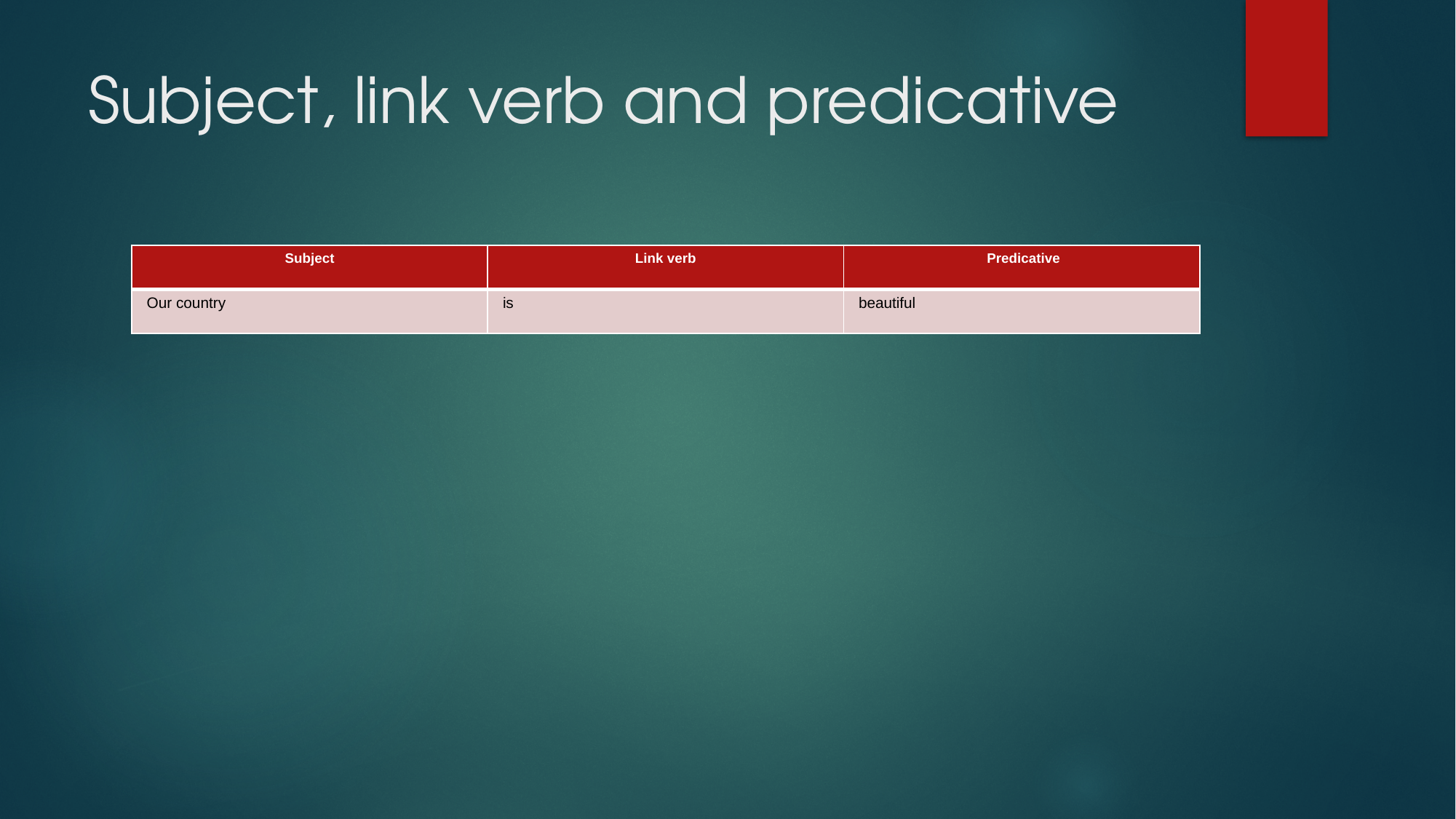

# Subject, link verb and predicative
| Subject | Link verb | Predicative |
| --- | --- | --- |
| Our country | is | beautiful |